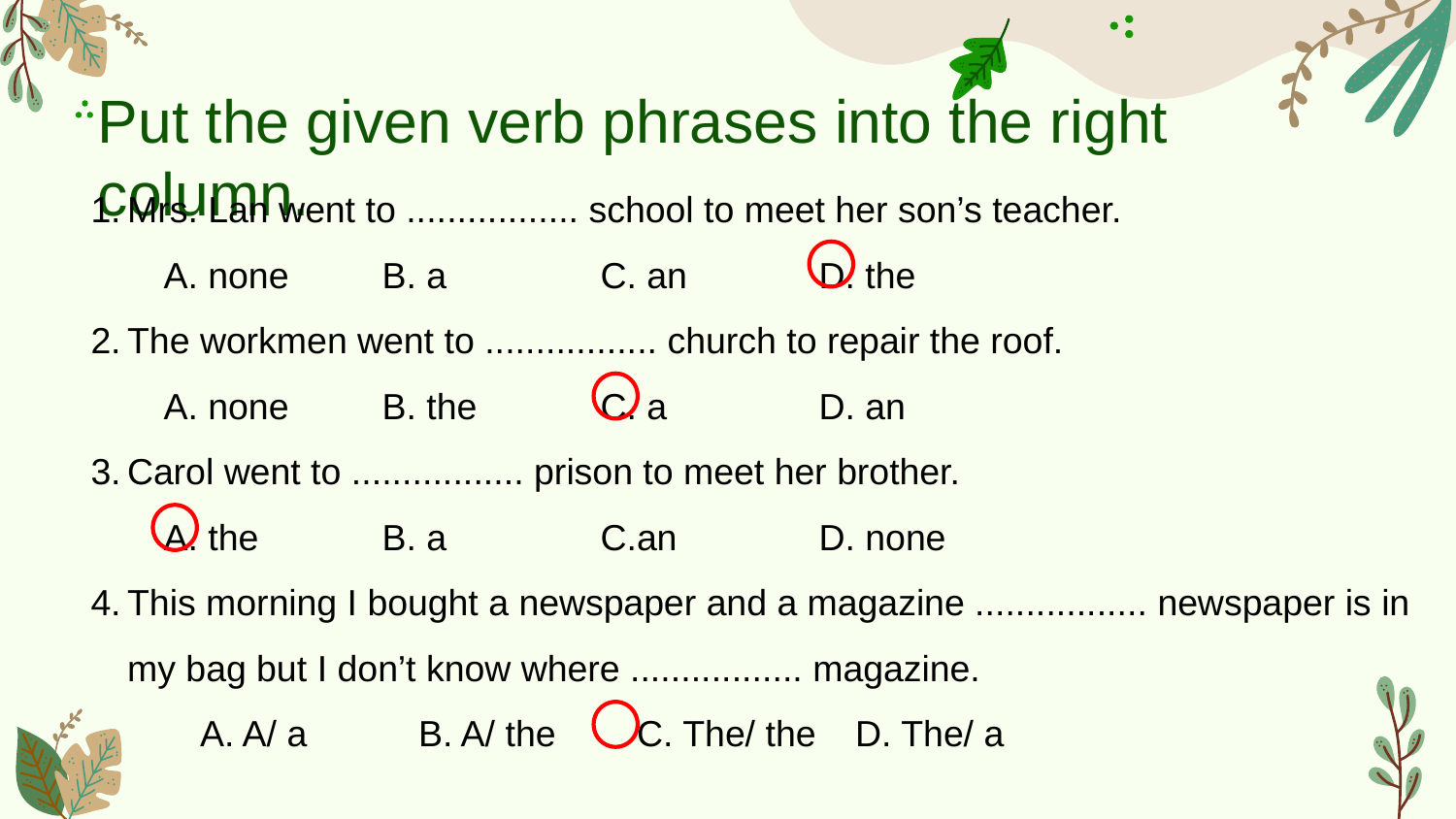

# Put the given verb phrases into the right column.
1.	Mrs. Lan went to ................. school to meet her son’s teacher.
	A. none	B. a	C. an	D. the
2.	The workmen went to ................. church to repair the roof.
	A. none	B. the	C. a	D. an
3.	Carol went to ................. prison to meet her brother.
	A. the	B. a	C.an	D. none
4.	This morning I bought a newspaper and a magazine ................. newspaper is in my bag but I don’t know where ................. magazine.
	A. A/ a	B. A/ the	C. The/ the	D. The/ a